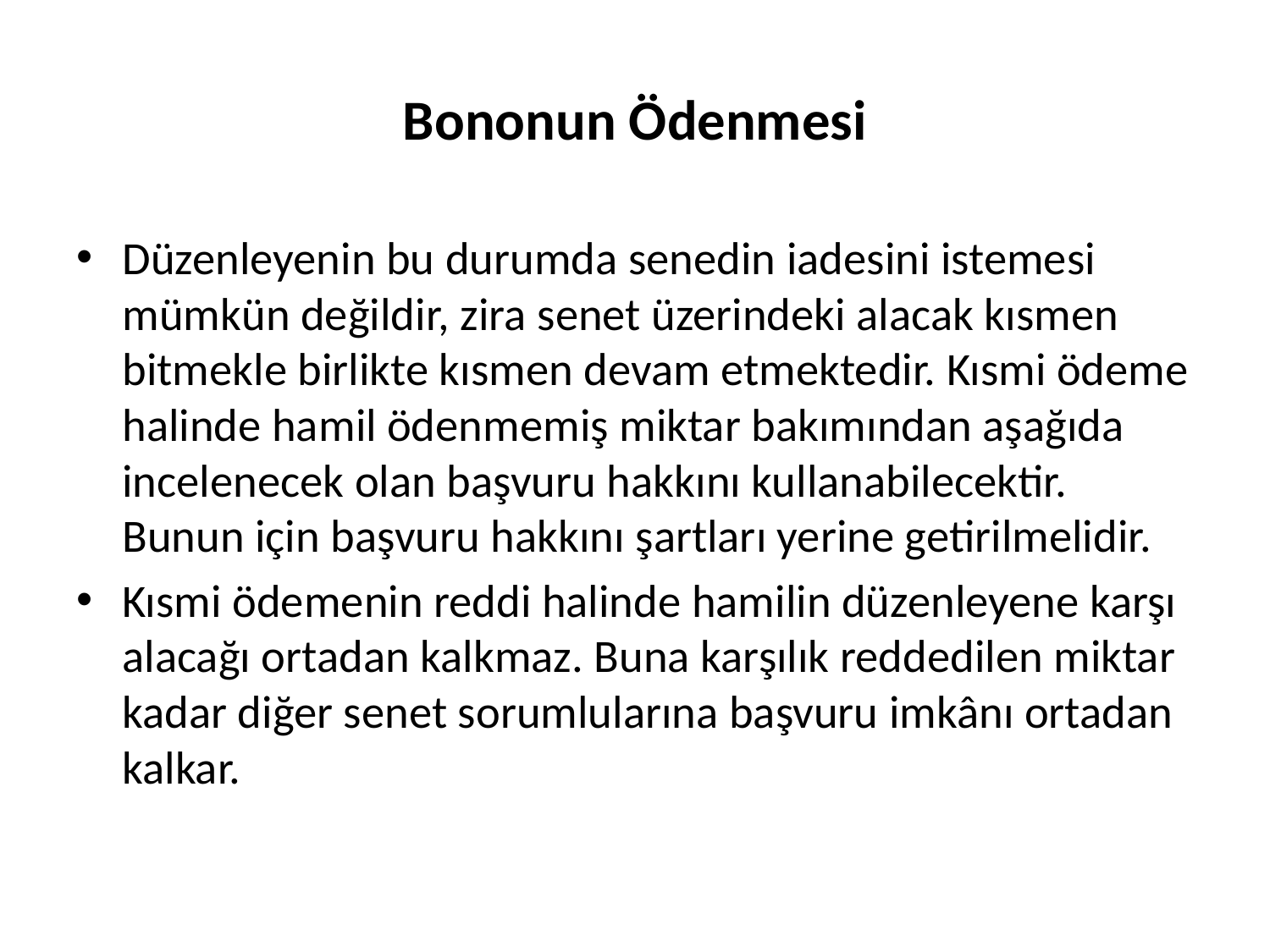

# Bononun Ödenmesi
Düzenleyenin bu durumda senedin iadesini istemesi mümkün değildir, zira senet üzerindeki alacak kısmen bitmekle birlikte kısmen devam etmektedir. Kısmi ödeme halinde hamil ödenmemiş miktar bakımından aşağıda incelenecek olan başvuru hakkını kullanabilecektir. Bunun için başvuru hakkını şartları yerine getirilmelidir.
Kısmi ödemenin reddi halinde hamilin düzenleyene karşı alacağı ortadan kalkmaz. Buna karşılık reddedilen miktar kadar diğer senet sorumlularına başvuru imkânı ortadan kalkar.